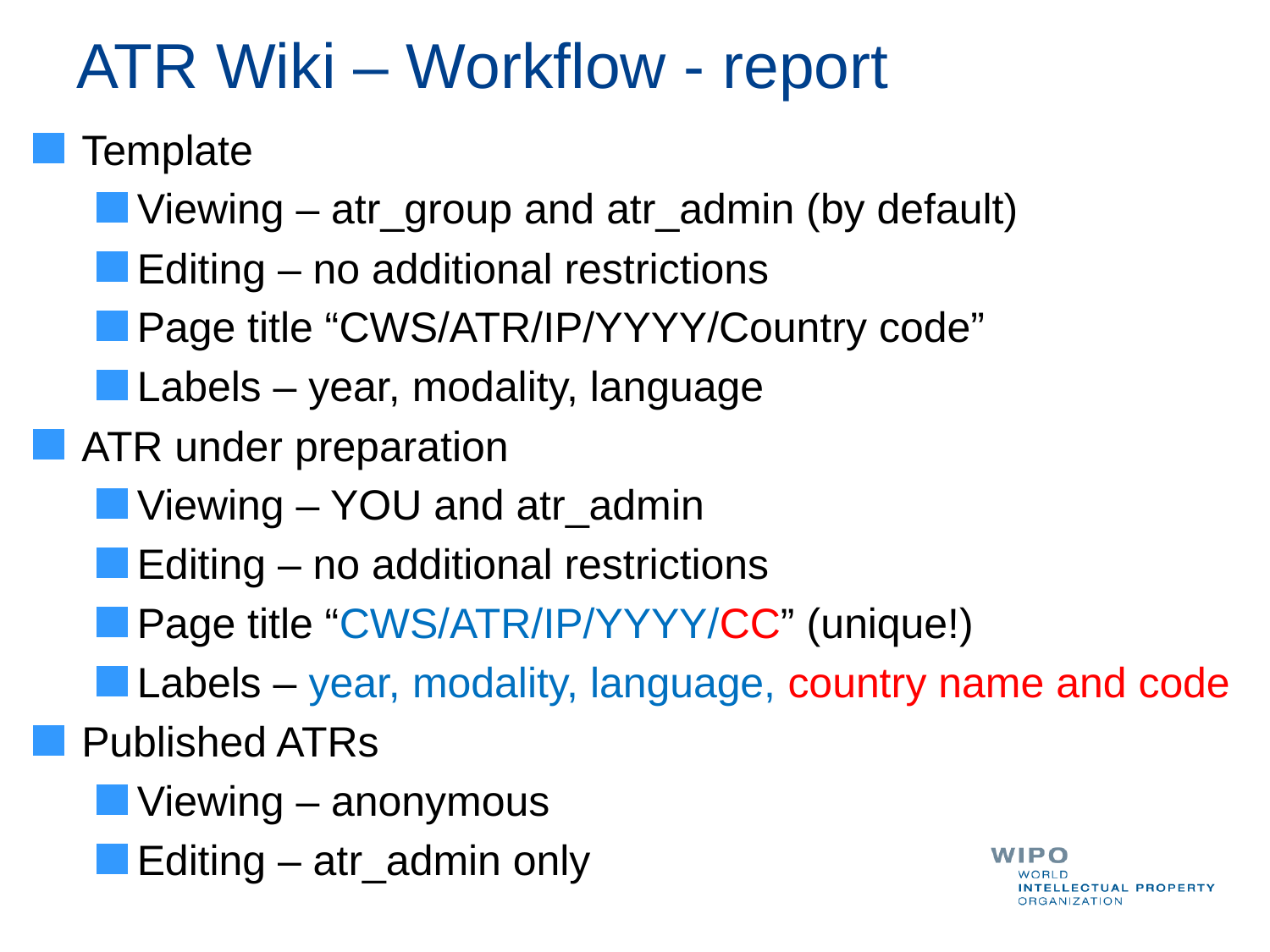

# ATR Wiki – Workflow - report
Template
Viewing – atr_group and atr_admin (by default)
Editing – no additional restrictions
Page title “CWS/ATR/IP/YYYY/Country code”
Labels – year, modality, language
ATR under preparation
Viewing – YOU and atr_admin
Editing – no additional restrictions
Page title “CWS/ATR/IP/YYYY/CC” (unique!)
Labels – year, modality, language, country name and code
Published ATRs
Viewing – anonymous
Editing – atr_admin only